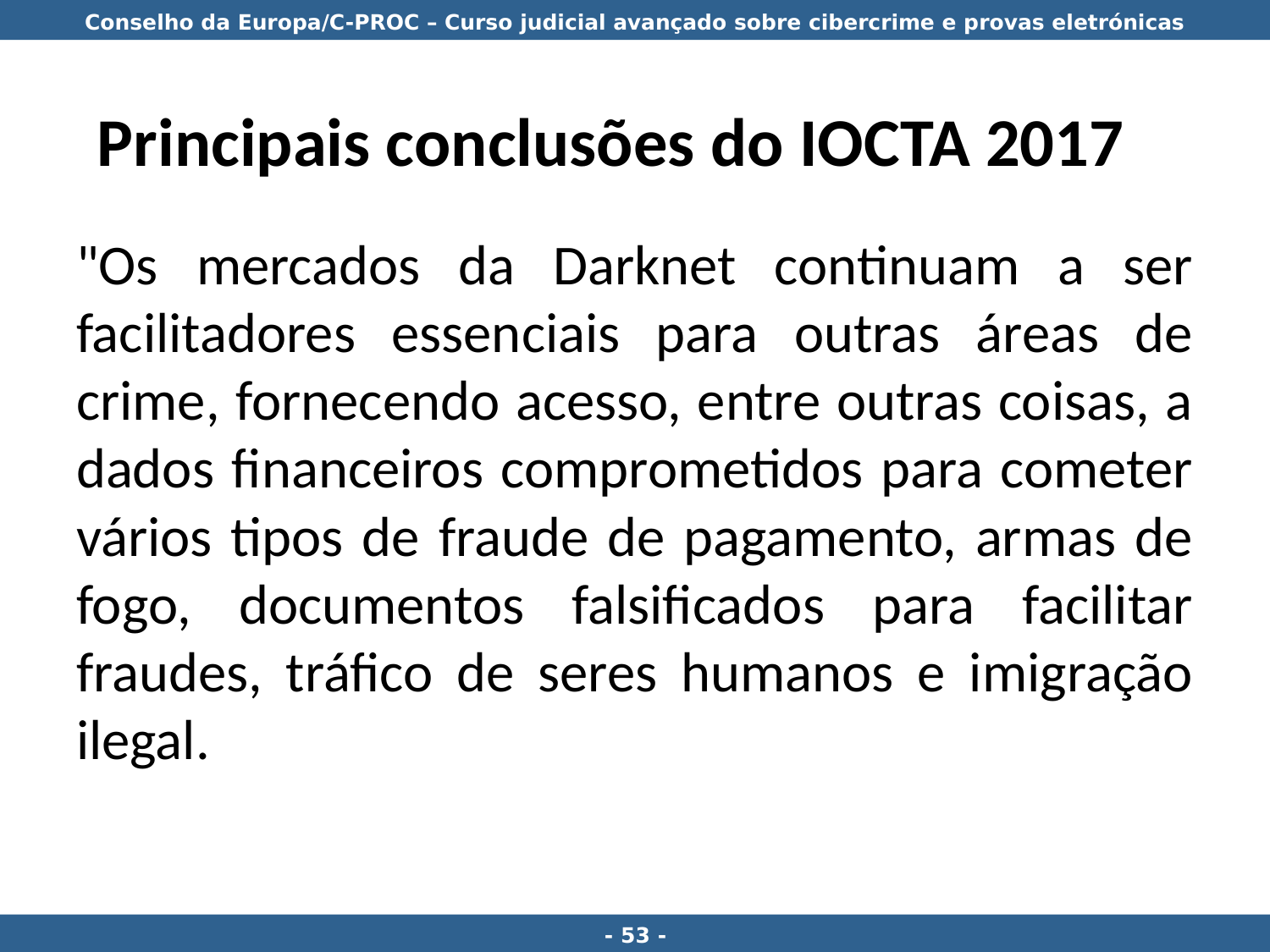

Principais conclusões do IOCTA 2017
"Os mercados da Darknet continuam a ser facilitadores essenciais para outras áreas de crime, fornecendo acesso, entre outras coisas, a dados financeiros comprometidos para cometer vários tipos de fraude de pagamento, armas de fogo, documentos falsificados para facilitar fraudes, tráfico de seres humanos e imigração ilegal.